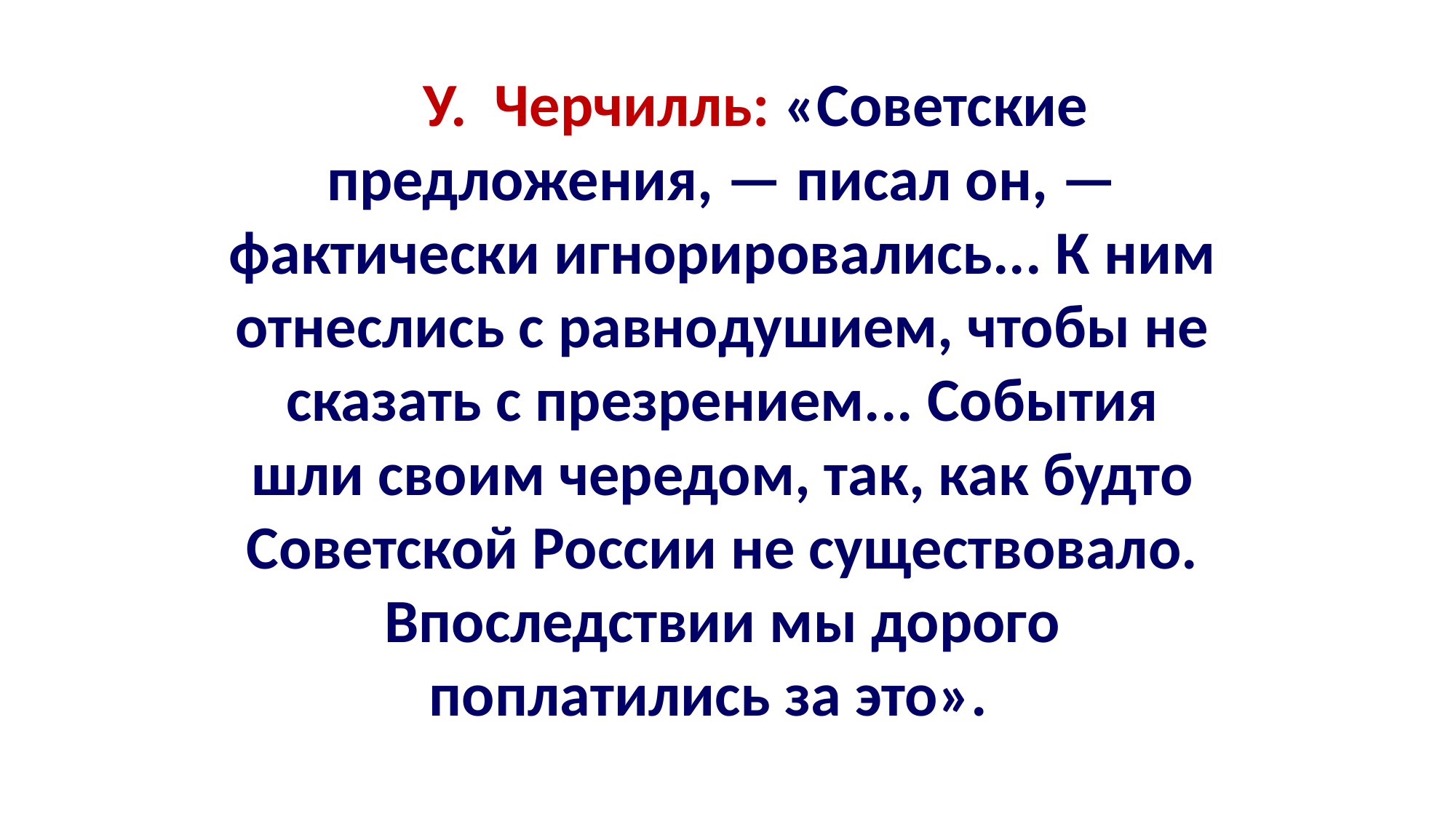

У.  Черчилль: «Советские предложения, — писал он, — фактически игнорировались... К ним отнеслись с равнодушием, чтобы не сказать с презрением... События шли своим чередом, так, как будто Советской России не существовало. Впоследствии мы дорого поплатились за это».